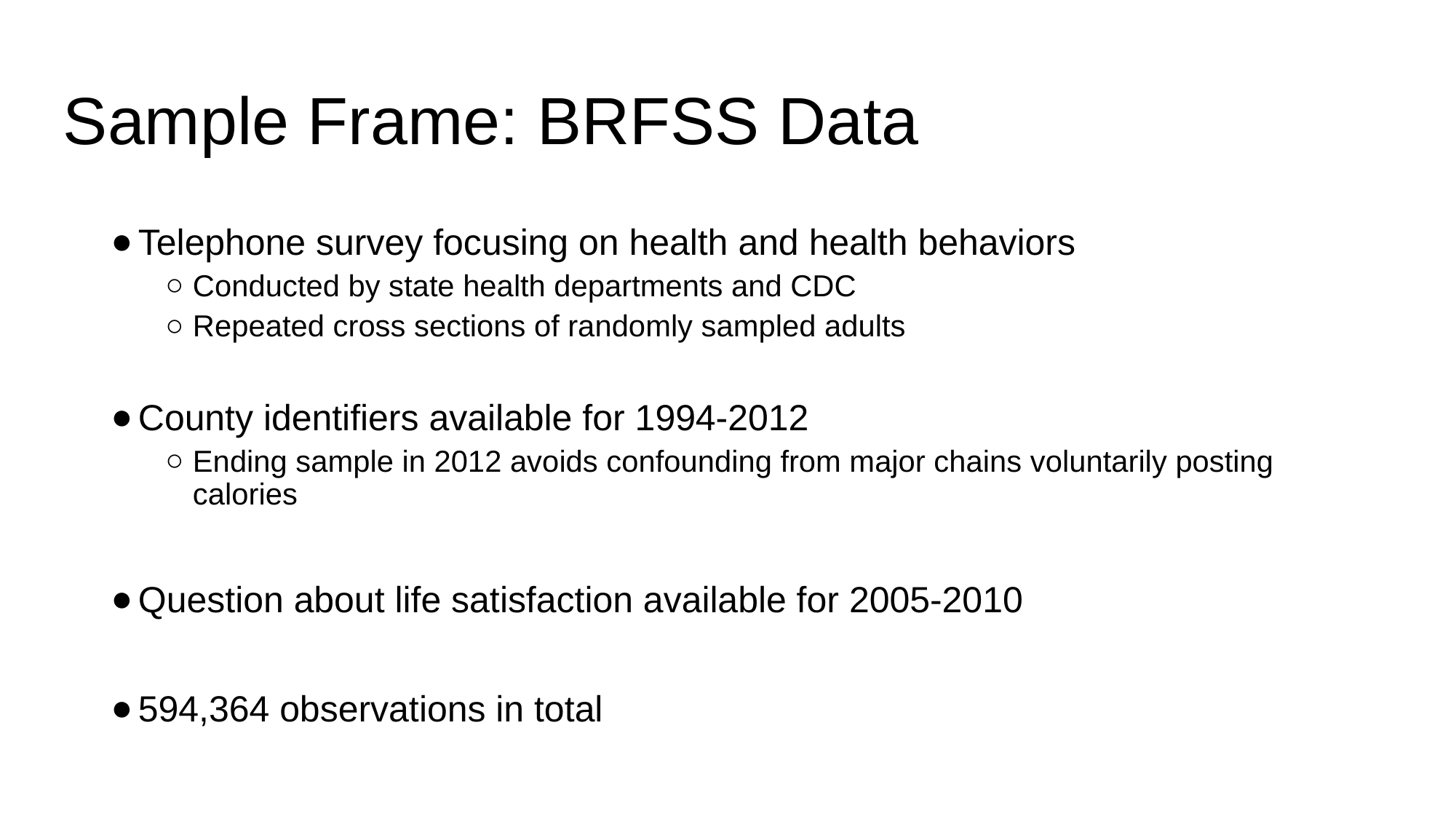

# Sample Frame: BRFSS Data
Telephone survey focusing on health and health behaviors
Conducted by state health departments and CDC
Repeated cross sections of randomly sampled adults

County identifiers available for 1994-2012
Ending sample in 2012 avoids confounding from major chains voluntarily posting calories

Question about life satisfaction available for 2005-2010

594,364 observations in total